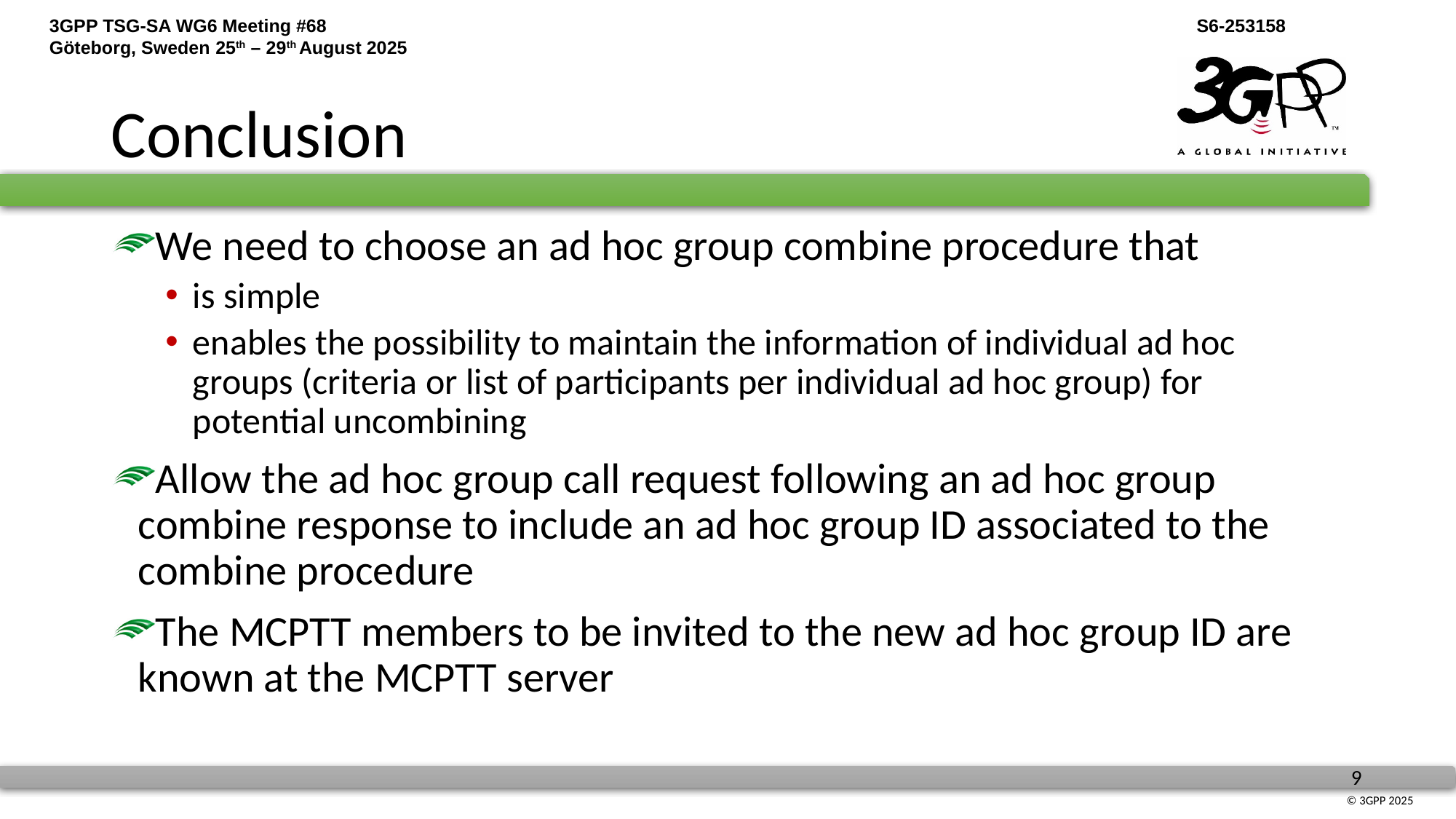

# Conclusion
We need to choose an ad hoc group combine procedure that
is simple
enables the possibility to maintain the information of individual ad hoc groups (criteria or list of participants per individual ad hoc group) for potential uncombining
Allow the ad hoc group call request following an ad hoc group combine response to include an ad hoc group ID associated to the combine procedure
The MCPTT members to be invited to the new ad hoc group ID are known at the MCPTT server